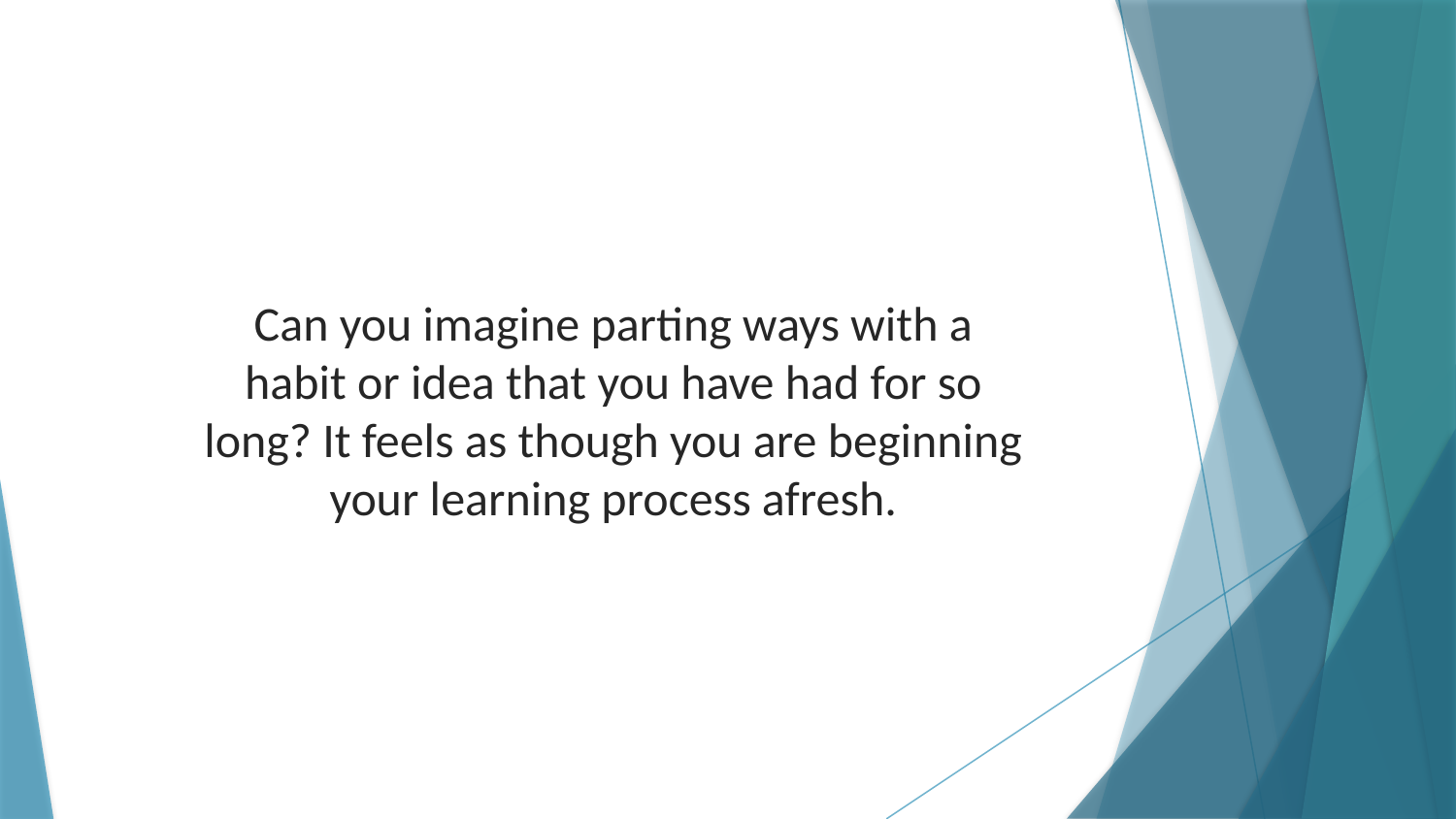

Can you imagine parting ways with a habit or idea that you have had for so long? It feels as though you are beginning your learning process afresh.